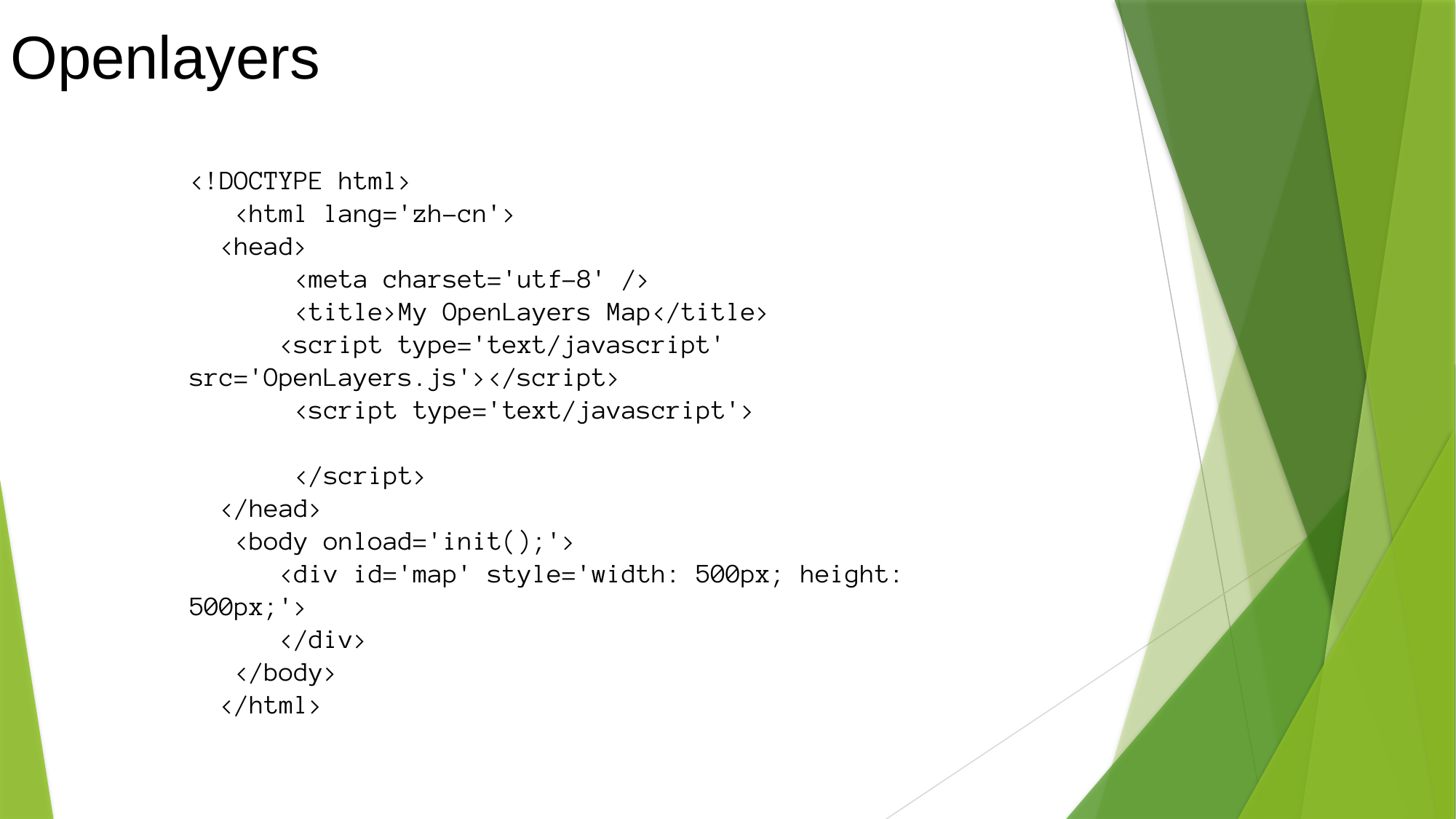

Openlayers
<!DOCTYPE html>
   <html lang='zh-cn'>
  <head>
       <meta charset='utf-8' />
       <title>My OpenLayers Map</title>
      <script type='text/javascript' src='OpenLayers.js'></script>
       <script type='text/javascript'>

       </script>
  </head>
   <body onload='init();'>
      <div id='map' style='width: 500px; height: 500px;'>
      </div>
   </body>
  </html>